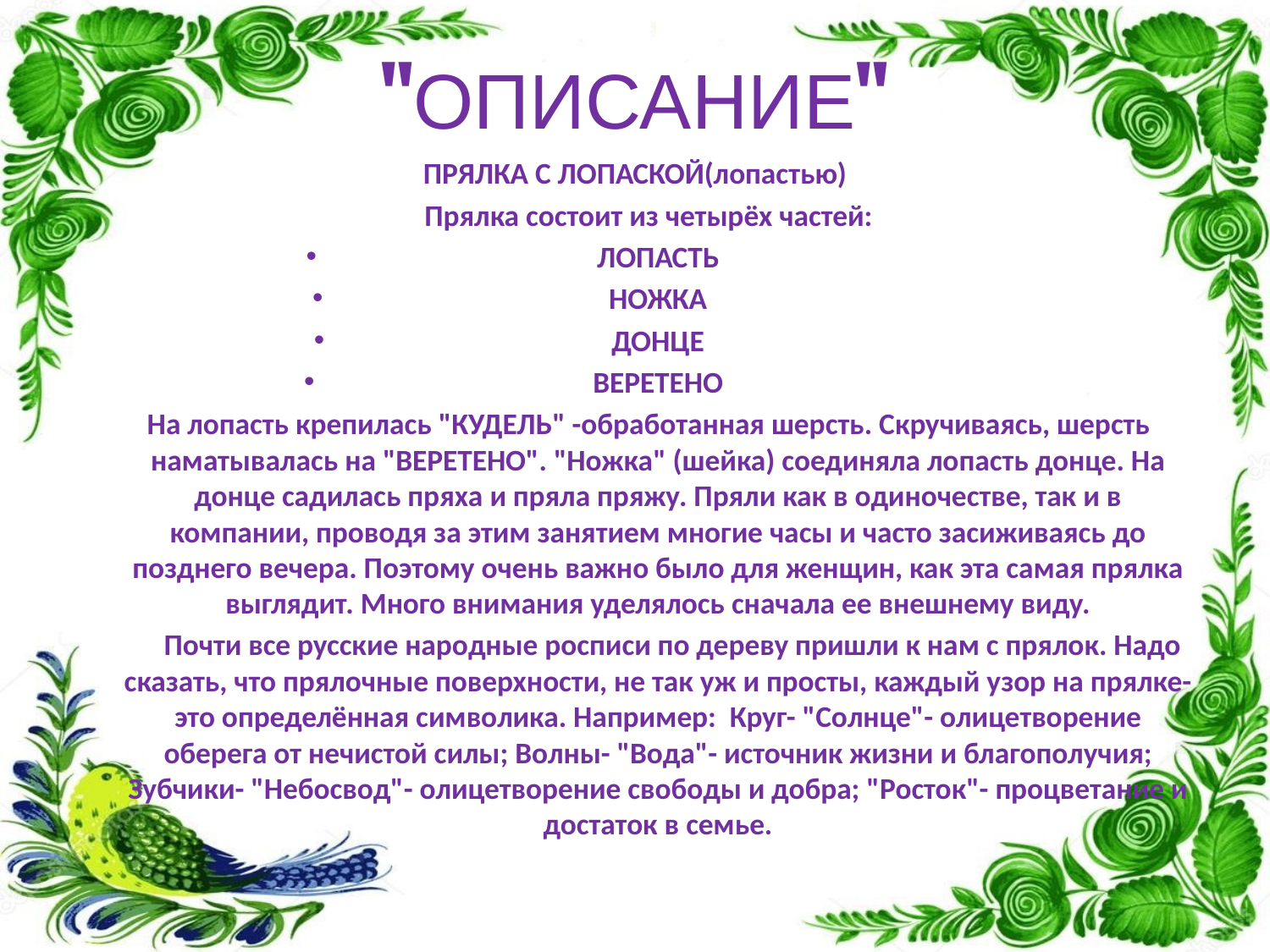

# "ОПИСАНИЕ"
ПРЯЛКА С ЛОПАСКОЙ(лопастью)
    Прялка состоит из четырёх частей:
ЛОПАСТЬ
НОЖКА
ДОНЦЕ
ВЕРЕТЕНО
    На лопасть крепилась "КУДЕЛЬ" -обработанная шерсть. Скручиваясь, шерсть наматывалась на "ВЕРЕТЕНО". "Ножка" (шейка) соединяла лопасть донце. На донце садилась пряха и пряла пряжу. Пряли как в одиночестве, так и в компании, проводя за этим занятием многие часы и часто засиживаясь до позднего вечера. Поэтому очень важно было для женщин, как эта самая прялка выглядит. Много внимания уделялось сначала ее внешнему виду.
           Почти все русские народные росписи по дереву пришли к нам с прялок. Надо сказать, что прялочные поверхности, не так уж и просты, каждый узор на прялке- это определённая символика. Например:  Круг- "Солнце"- олицетворение оберега от нечистой силы; Волны- "Вода"- источник жизни и благополучия; Зубчики- "Небосвод"- олицетворение свободы и добра; "Росток"- процветание и достаток в семье.